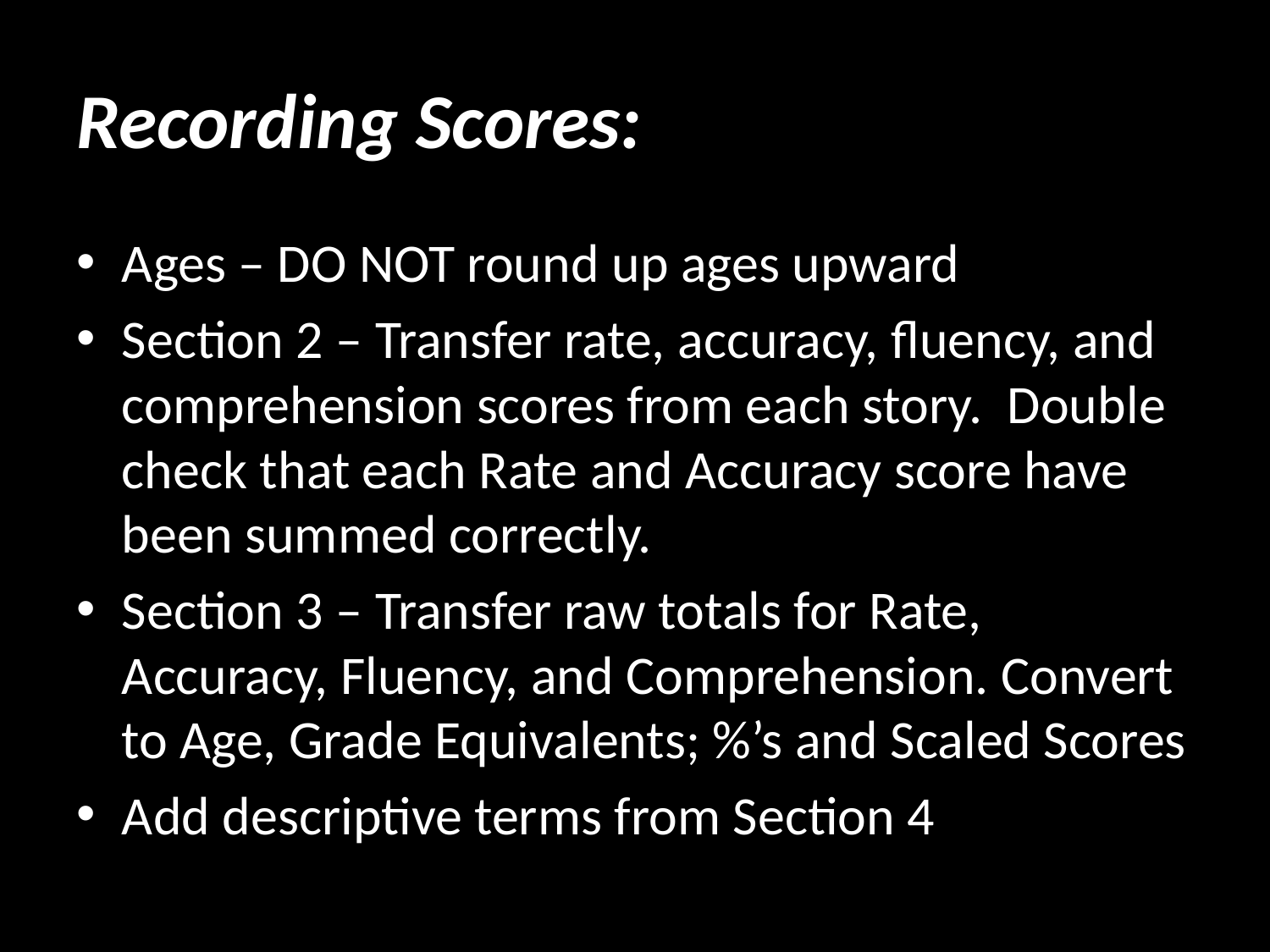

# Recording Scores:
Ages – DO NOT round up ages upward
Section 2 – Transfer rate, accuracy, fluency, and comprehension scores from each story.  Double check that each Rate and Accuracy score have been summed correctly.
Section 3 – Transfer raw totals for Rate, Accuracy, Fluency, and Comprehension. Convert to Age, Grade Equivalents; %’s and Scaled Scores
Add descriptive terms from Section 4